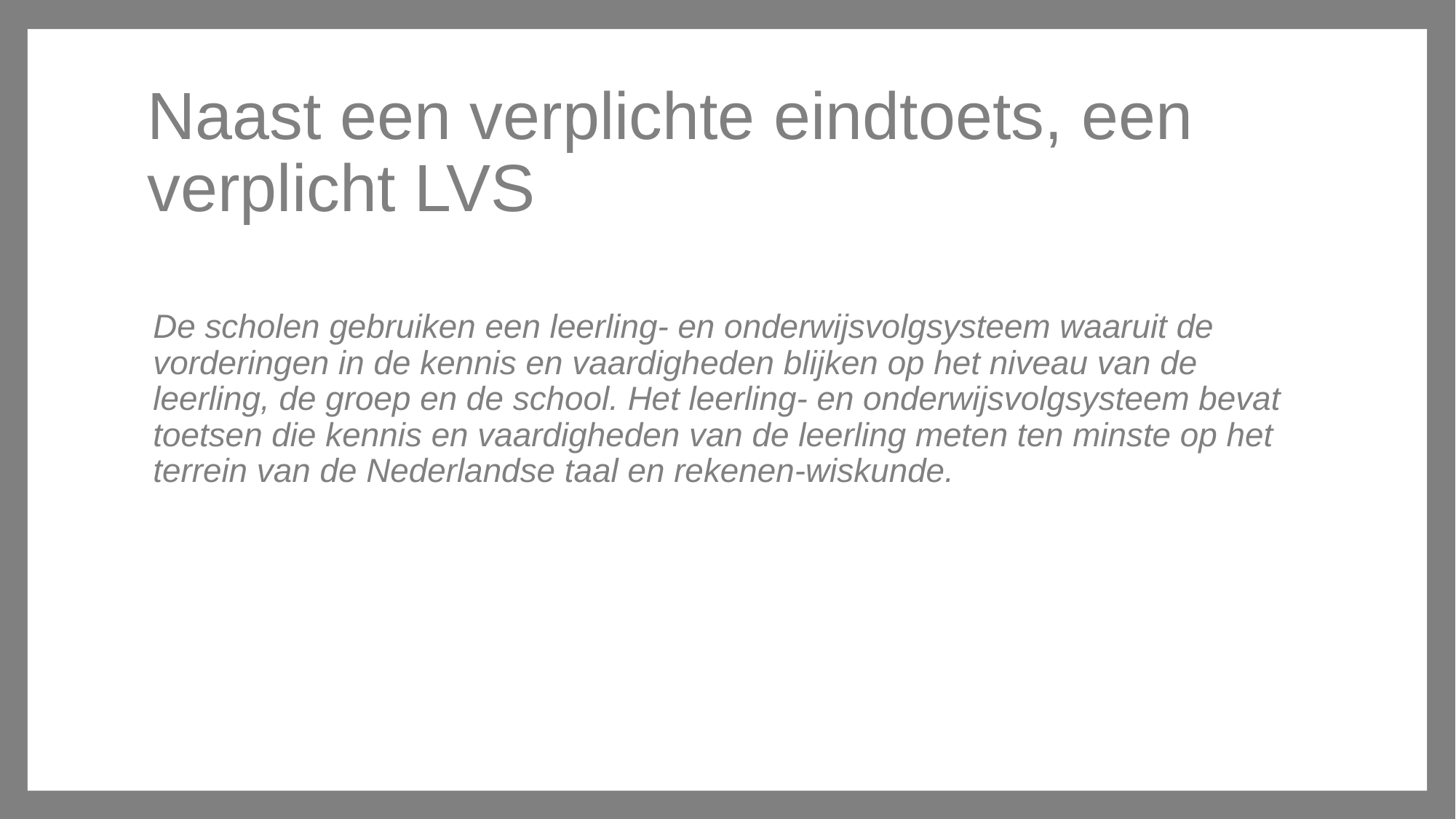

# Naast een verplichte eindtoets, een verplicht LVS
De scholen gebruiken een leerling- en onderwijsvolgsysteem waaruit de vorderingen in de kennis en vaardigheden blijken op het niveau van de leerling, de groep en de school. Het leerling- en onderwijsvolgsysteem bevat toetsen die kennis en vaardigheden van de leerling meten ten minste op het terrein van de Nederlandse taal en rekenen-wiskunde.